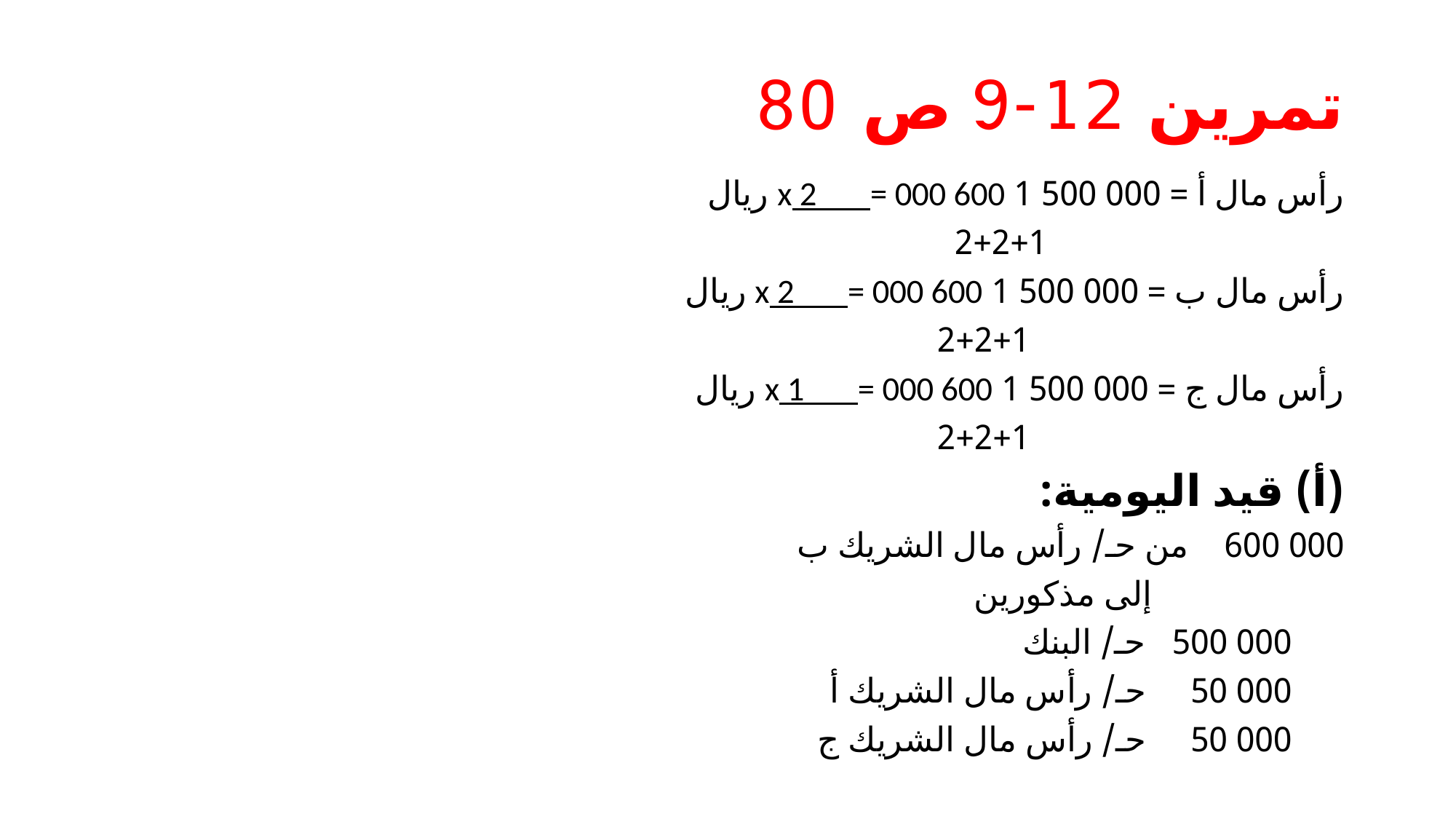

# تمرين 12-9 ص 80
رأس مال أ = 000 500 1 x 2       = 000 600 ريال
                                  2+2+1
رأس مال ب = 000 500 1 x 2       = 000 600 ريال
                                    2+2+1
رأس مال ج = 000 500 1 x 1       = 000 600 ريال
                                    2+2+1
(أ) قيد اليومية:
000 600    من حـ/ رأس مال الشريك ب
                      إلى مذكورين
      000 500   حـ/ البنك
      000 50     حـ/ رأس مال الشريك أ
      000 50     حـ/ رأس مال الشريك ج